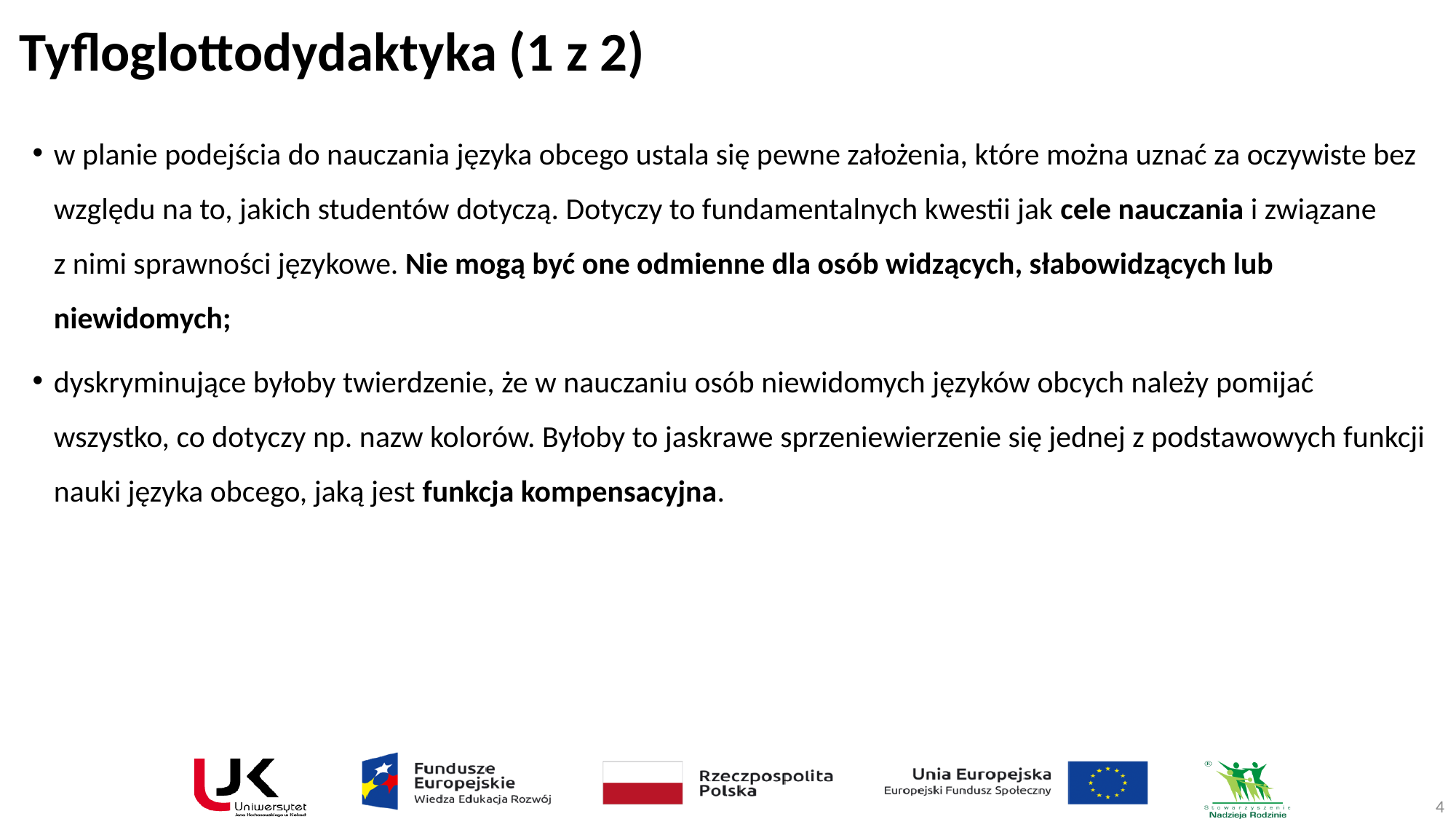

# Tyfloglottodydaktyka (1 z 2)
w planie podejścia do nauczania języka obcego ustala się pewne założenia, które można uznać za oczywiste bez względu na to, jakich studentów dotyczą. Dotyczy to fundamentalnych kwestii jak cele nauczania i związane
z nimi sprawności językowe. Nie mogą być one odmienne dla osób widzących, słabowidzących lub niewidomych;
dyskryminujące byłoby twierdzenie, że w nauczaniu osób niewidomych języków obcych należy pomijać wszystko, co dotyczy np. nazw kolorów. Byłoby to jaskrawe sprzeniewierzenie się jednej z podstawowych funkcji nauki języka obcego, jaką jest funkcja kompensacyjna.
4